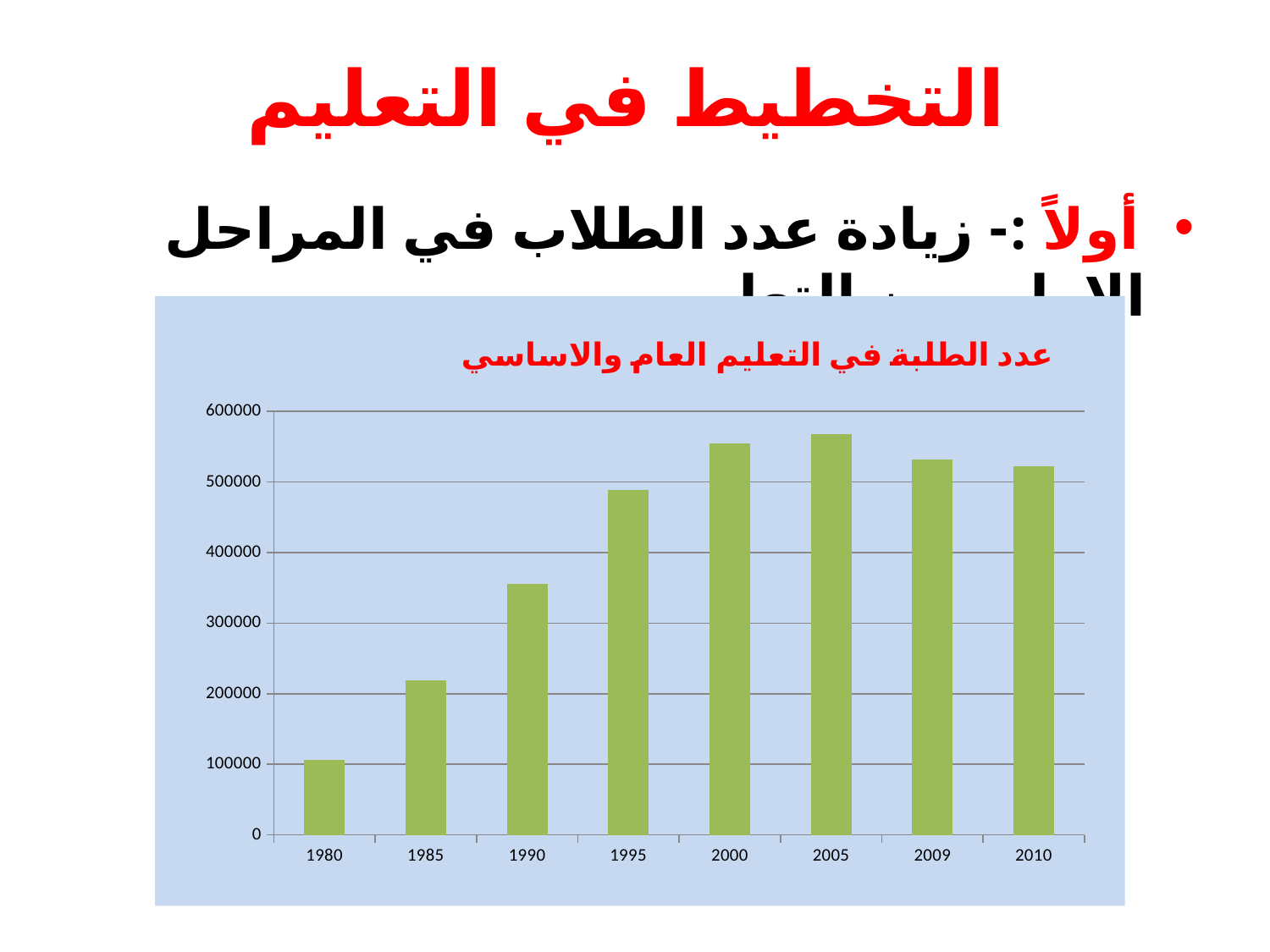

# التخطيط في التعليم
أولاً :- زيادة عدد الطلاب في المراحل الاولى من التعليم

### Chart: عدد الطلبة في التعليم العام والاساسي

| Category | عدد الطلاب |
|---|---|
| 1980 | 106032.0 |
| 1985 | 218914.0 |
| 1990 | 355986.0 |
| 1995 | 488797.0 |
| 2000 | 554845.0 |
| 2005 | 568074.0 |
| 2009 | 531393.0 |
| 2010 | 522520.0 |